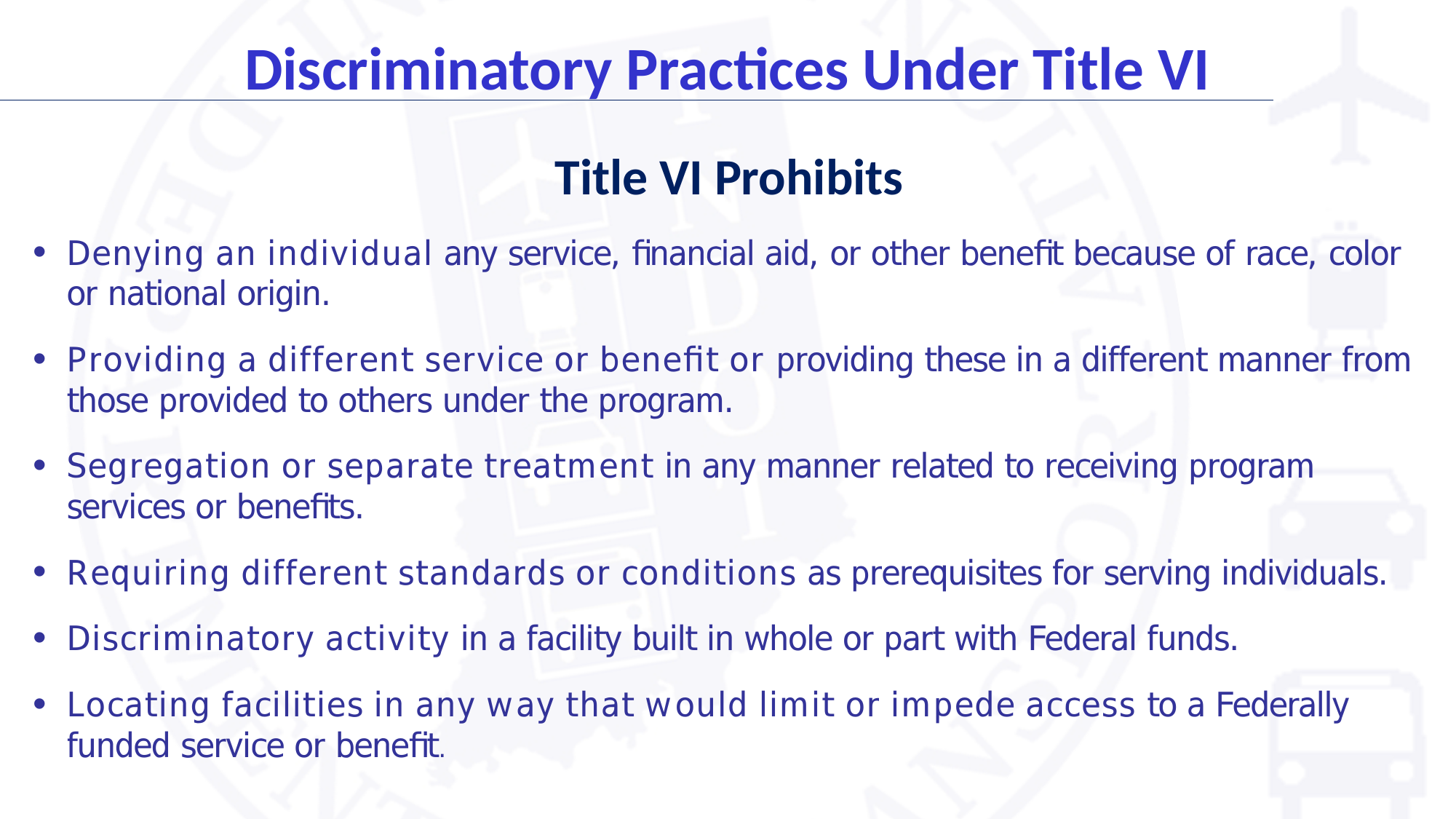

# Discriminatory Practices Under Title VI
Title VI Prohibits
Denying an individual any service, financial aid, or other benefit because of race, color or national origin.
Providing a different service or benefit or providing these in a different manner from those provided to others under the program.
Segregation or separate treatment in any manner related to receiving program services or benefits.
Requiring different standards or conditions as prerequisites for serving individuals.
Discriminatory activity in a facility built in whole or part with Federal funds.
Locating facilities in any way that would limit or impede access to a Federally funded service or benefit.